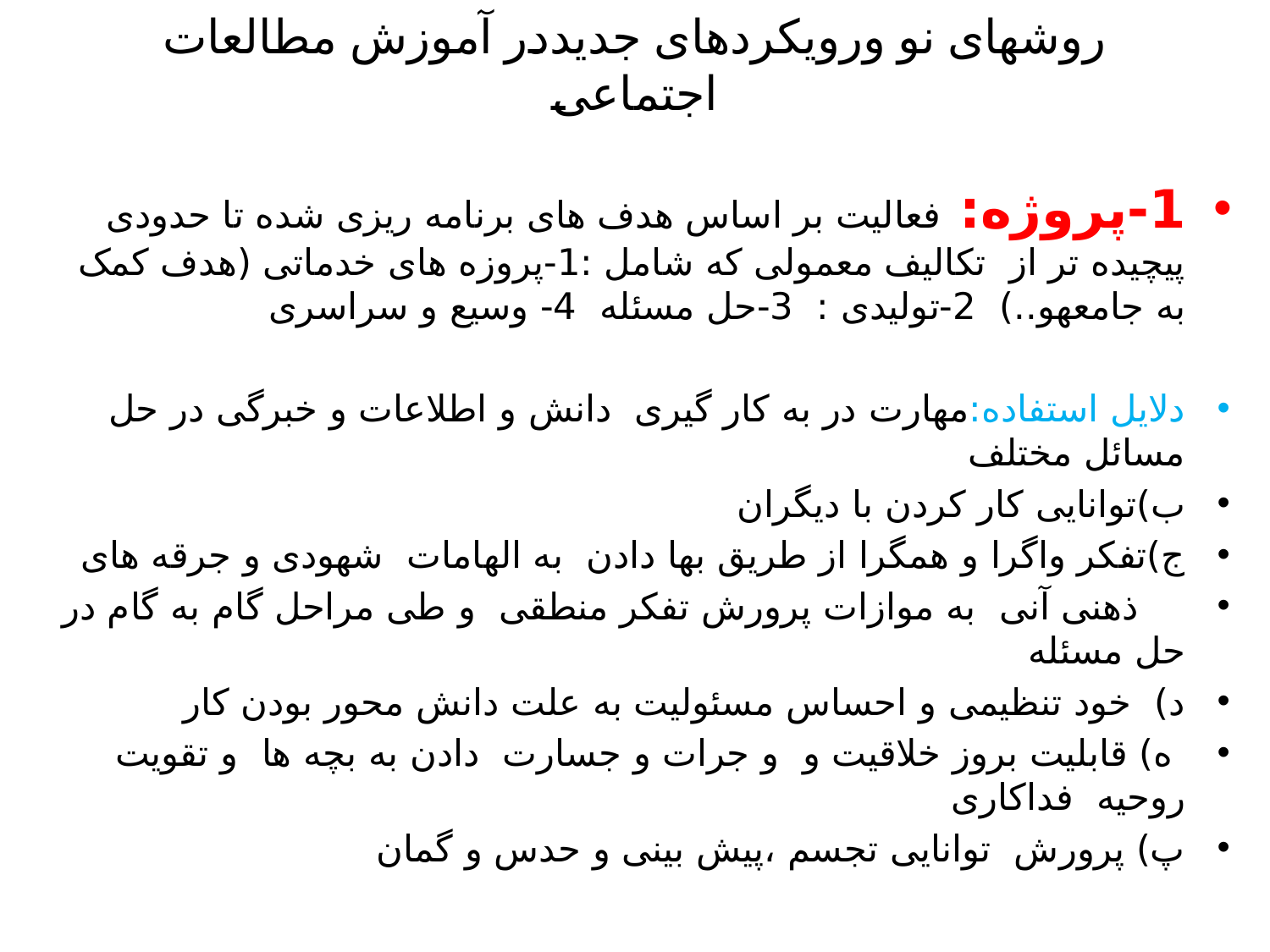

# روشهای نو ورویکردهای جدیددر آموزش مطالعات اجتماعی
1-پروژه: فعالیت بر اساس هدف های برنامه ریزی شده تا حدودی پیچیده تر از  تکالیف معمولی که شامل :1-پروزه های خدماتی (هدف کمک به جامعهو..)  2-تولیدی :  3-حل مسئله  4- وسیع و سراسری

دلایل استفاده:مهارت در به کار گیری  دانش و اطلاعات و خبرگی در حل مسائل مختلف
ب)توانایی کار کردن با دیگران
ج)تفکر واگرا و همگرا از طریق بها دادن  به الهامات  شهودی و جرقه های
    ذهنی آنی  به موازات پرورش تفکر منطقی  و طی مراحل گام به گام در حل مسئله
د)  خود تنظیمی و احساس مسئولیت به علت دانش محور بودن کار
 ه) قابلیت بروز خلاقیت و  و جرات و جسارت  دادن به بچه ها  و تقویت روحیه  فداکاری
پ) پرورش  توانایی تجسم ،پیش بینی و حدس و گمان